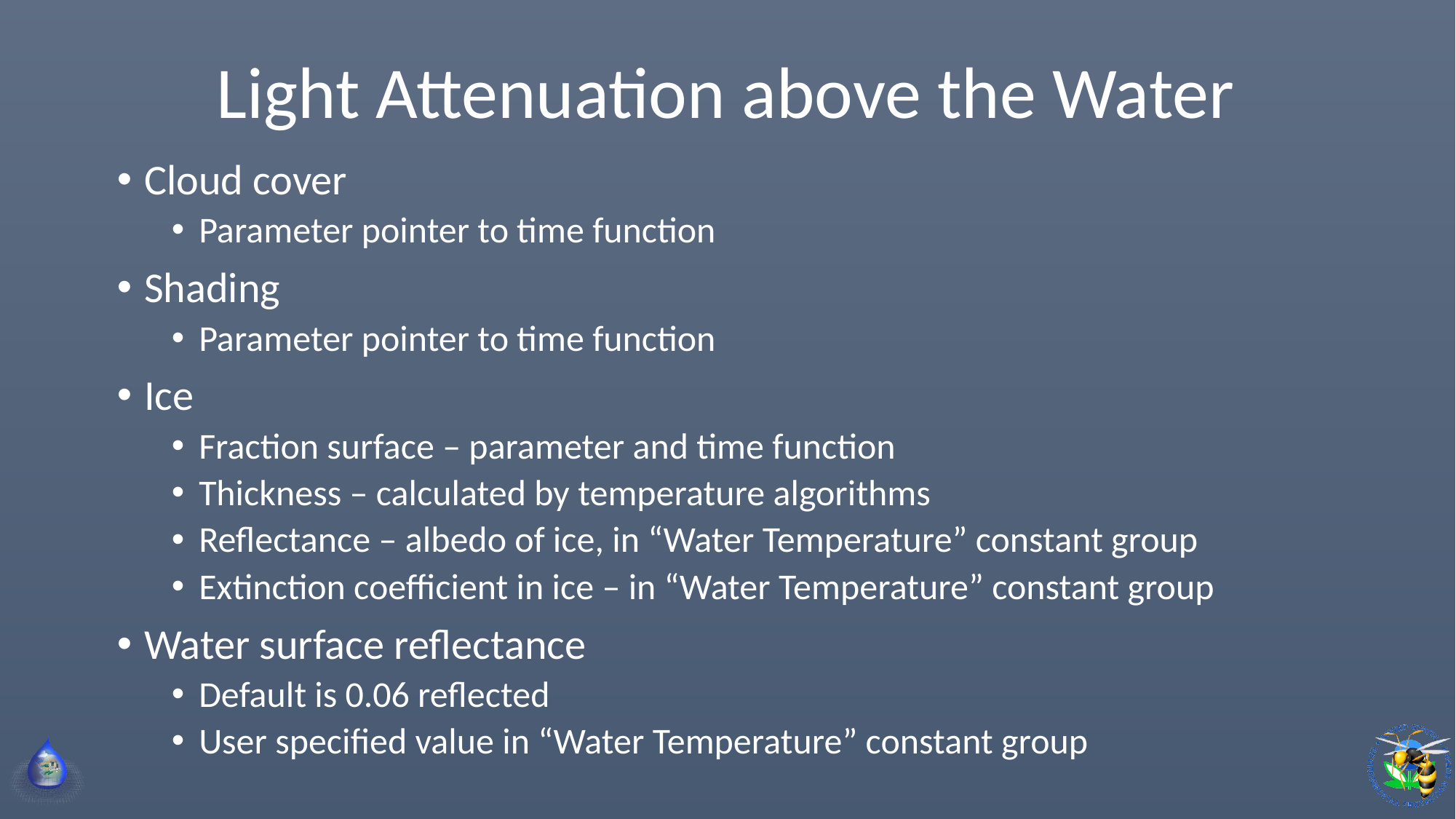

# Light Attenuation above the Water
Cloud cover
Parameter pointer to time function
Shading
Parameter pointer to time function
Ice
Fraction surface – parameter and time function
Thickness – calculated by temperature algorithms
Reflectance – albedo of ice, in “Water Temperature” constant group
Extinction coefficient in ice – in “Water Temperature” constant group
Water surface reflectance
Default is 0.06 reflected
User specified value in “Water Temperature” constant group